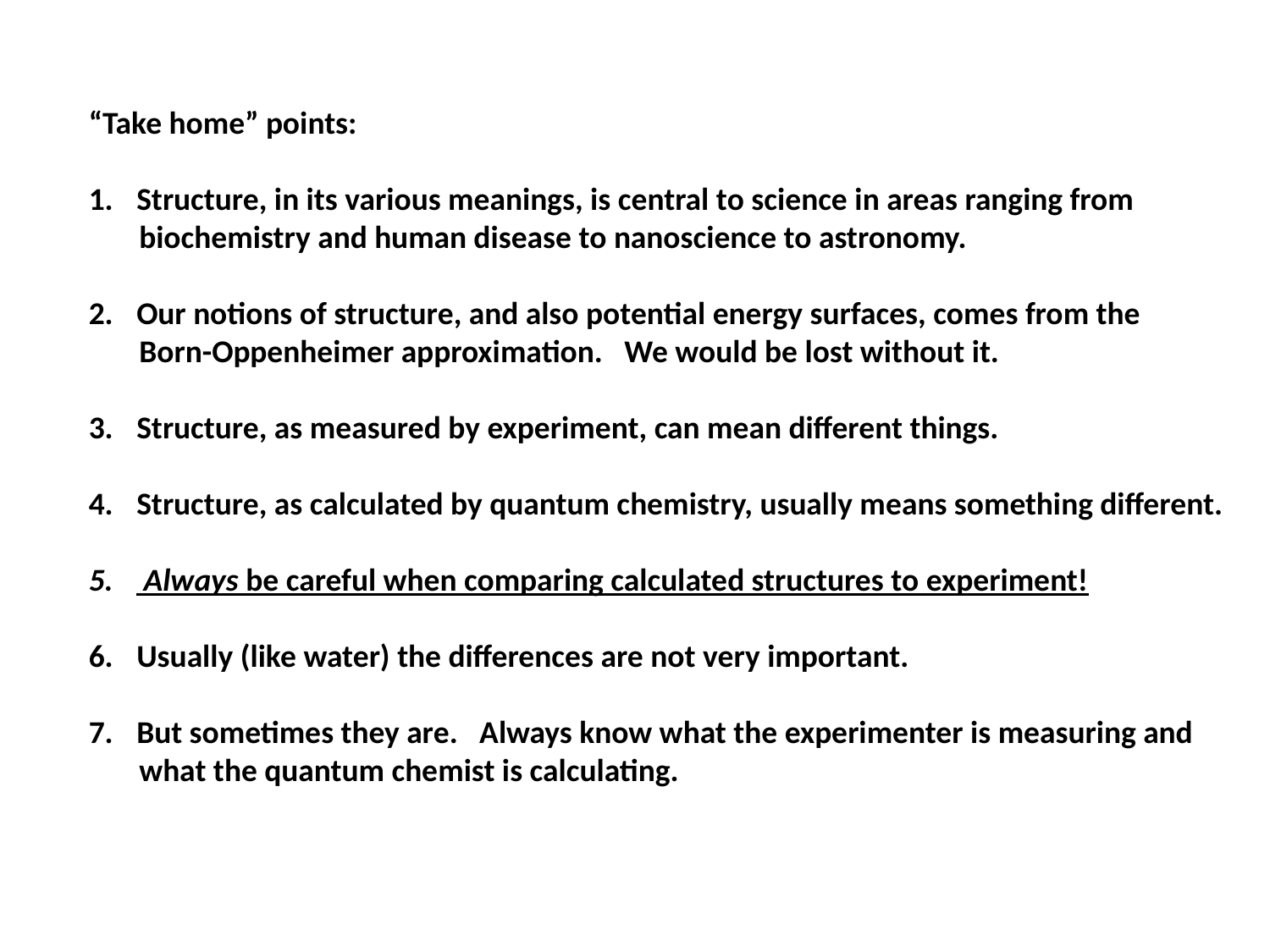

“Take home” points:

Structure, in its various meanings, is central to science in areas ranging from
       biochemistry and human disease to nanoscience to astronomy.

Our notions of structure, and also potential energy surfaces, comes from the
       Born-Oppenheimer approximation.   We would be lost without it.

Structure, as measured by experiment, can mean different things.

Structure, as calculated by quantum chemistry, usually means something different.

 Always be careful when comparing calculated structures to experiment!

Usually (like water) the differences are not very important.

But sometimes they are.   Always know what the experimenter is measuring and
       what the quantum chemist is calculating.